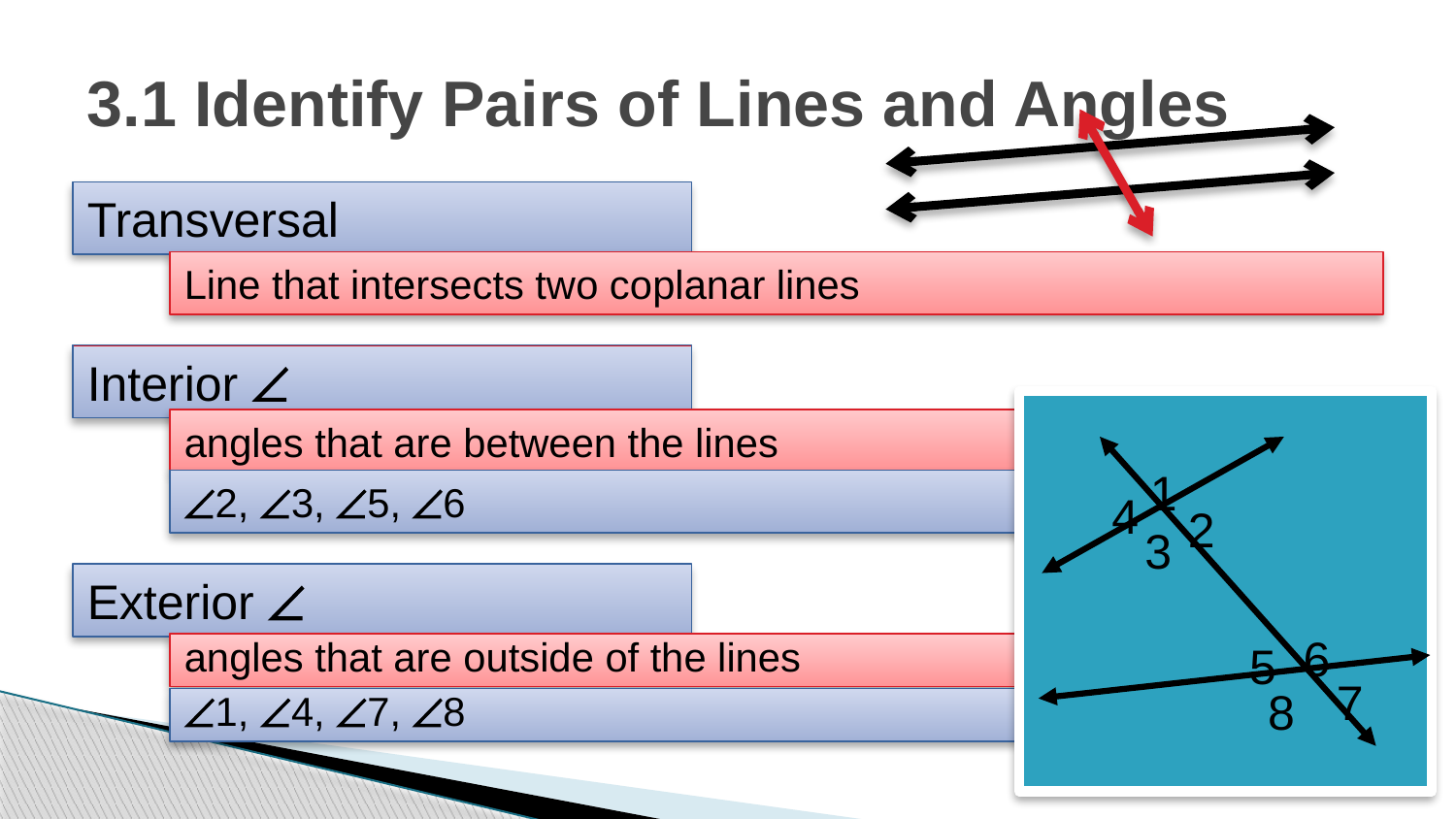

# 3.1 Identify Pairs of Lines and Angles
Transversal
Line that intersects two coplanar lines
Interior ∠

1
4
2
3
6
5

7
8
angles that are between the lines
∠2, ∠3, ∠5, ∠6
Exterior ∠
angles that are outside of the lines
∠1, ∠4, ∠7, ∠8